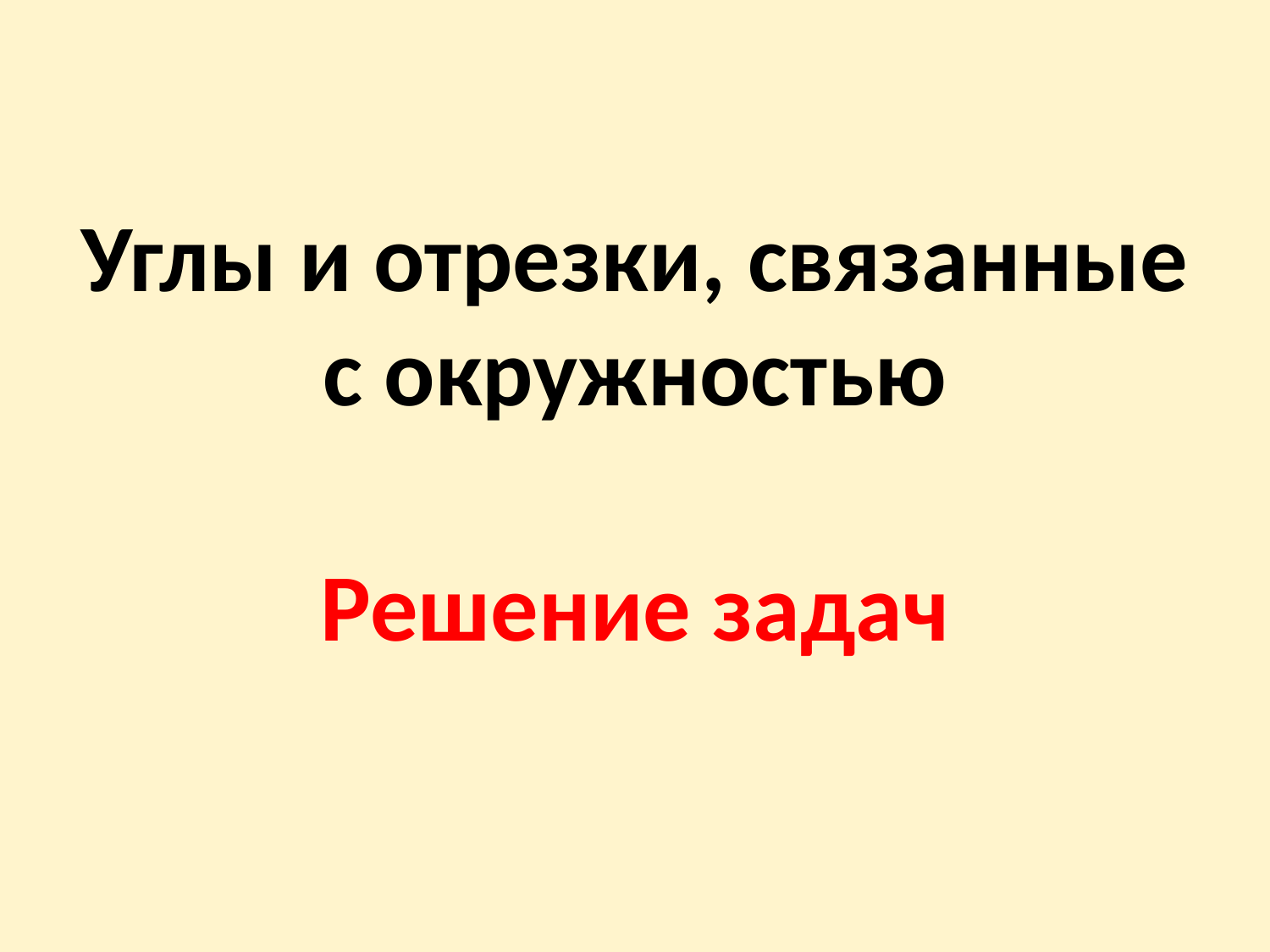

# Углы и отрезки, связанные с окружностью
Решение задач